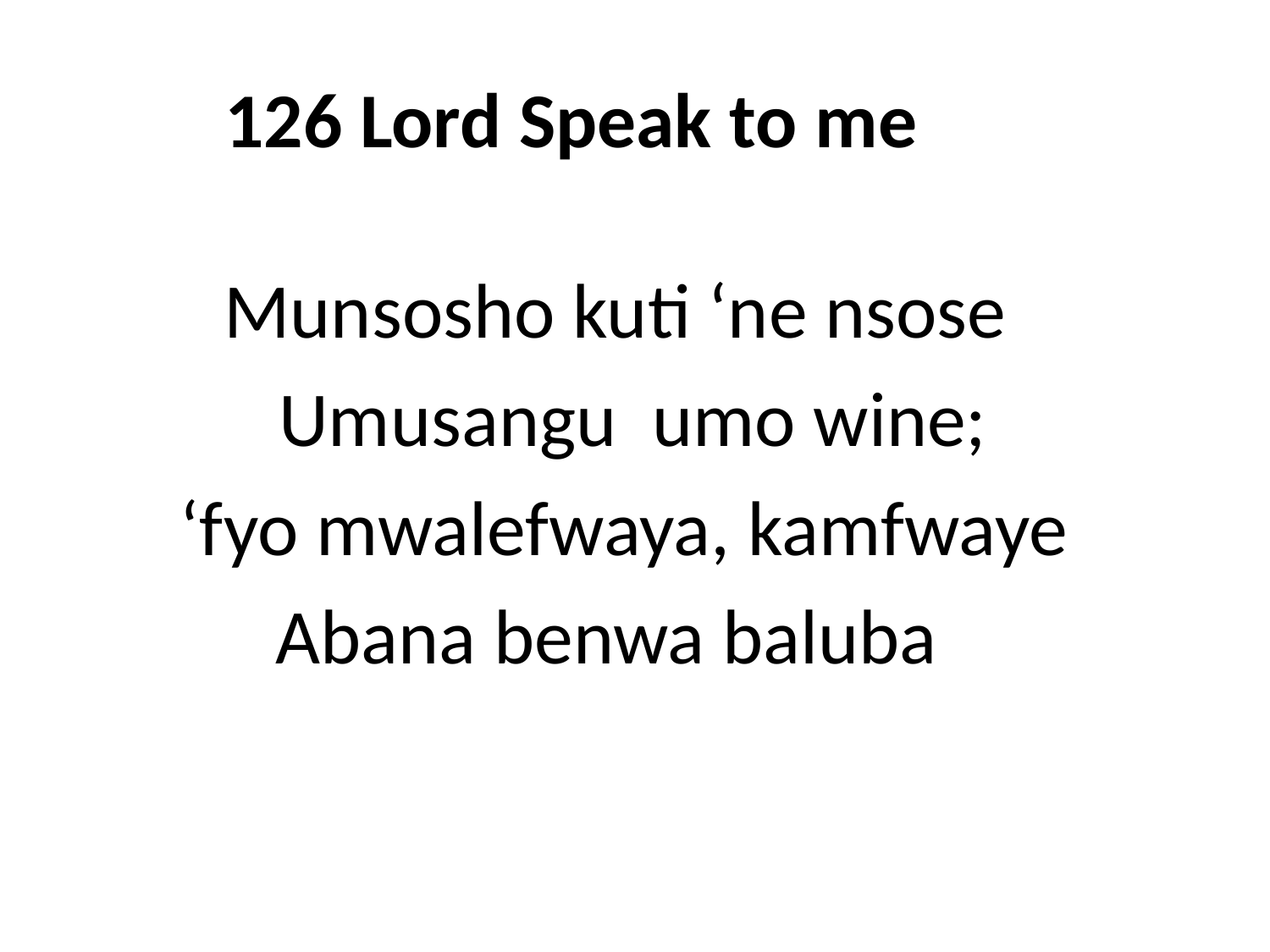

# 126 Lord Speak to me
Munsosho kuti ‘ne nsose
  Umusangu  umo wine;
‘fyo mwalefwaya, kamfwaye
Abana benwa baluba